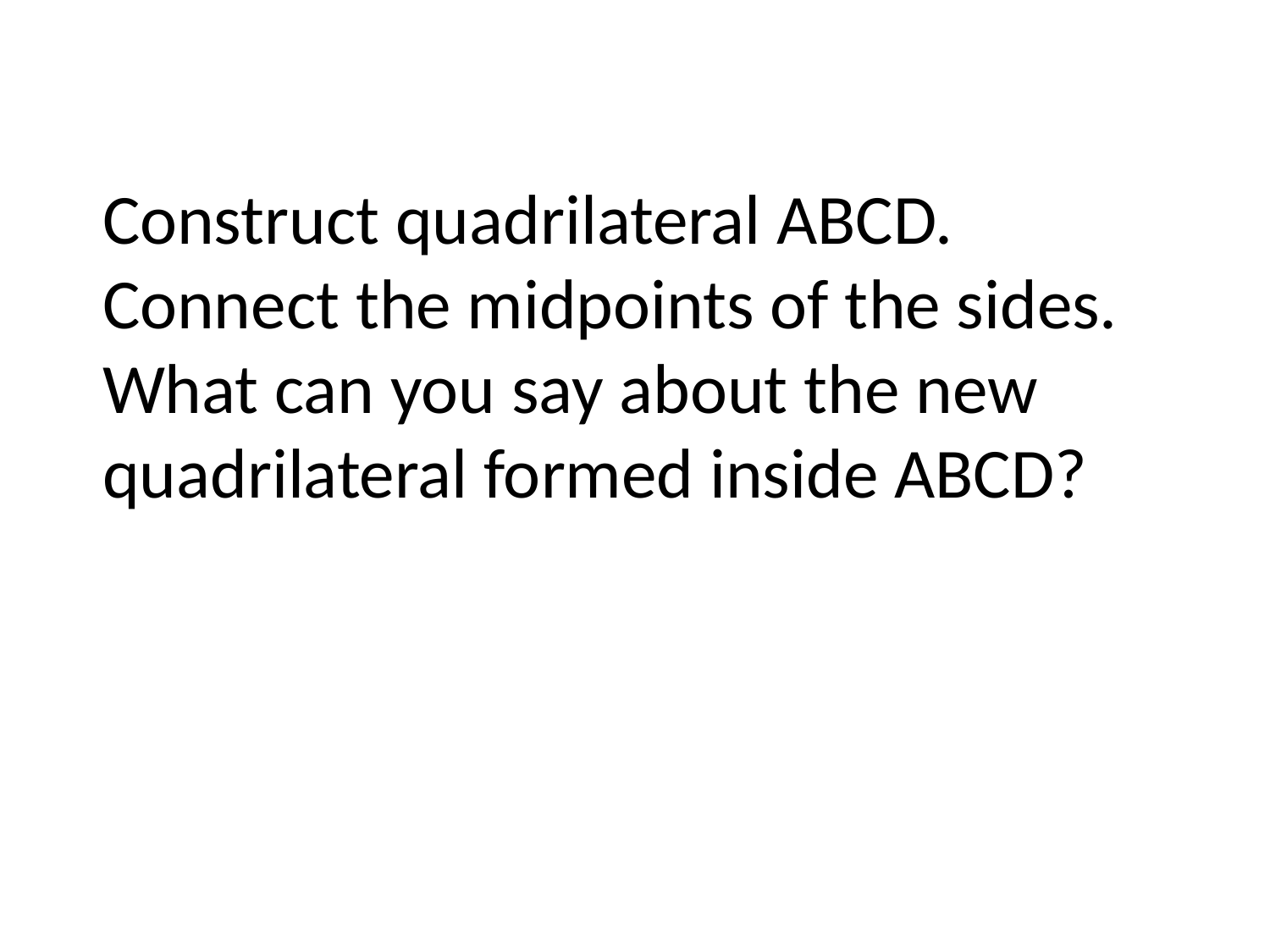

Construct quadrilateral ABCD.
Connect the midpoints of the sides. What can you say about the new quadrilateral formed inside ABCD?